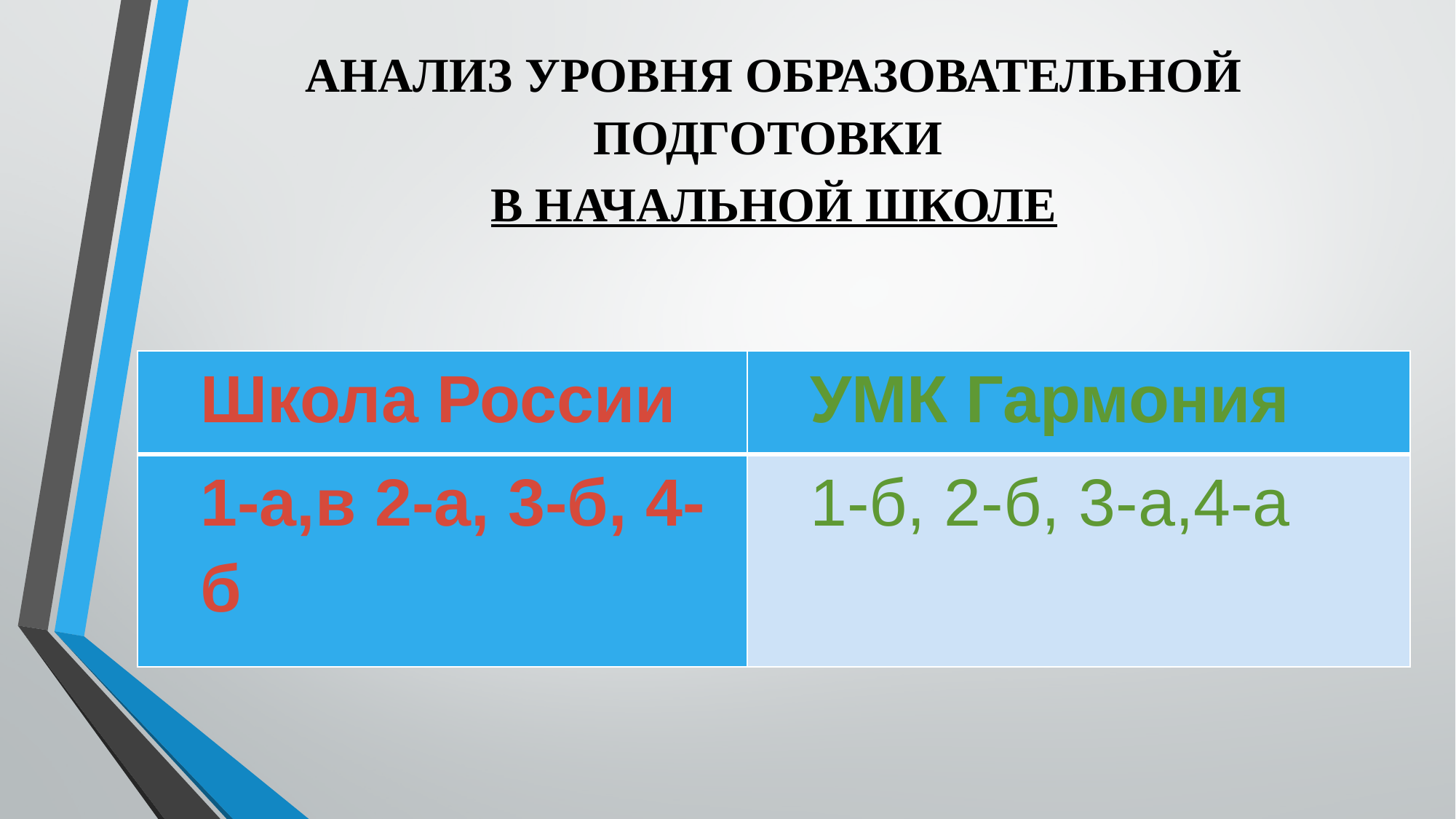

АНАЛИЗ УРОВНЯ ОБРАЗОВАТЕЛЬНОЙ ПОДГОТОВКИ
В НАЧАЛЬНОЙ ШКОЛЕ

| Школа России | УМК Гармония |
| --- | --- |
| 1-а,в 2-а, 3-б, 4-б | 1-б, 2-б, 3-а,4-а |